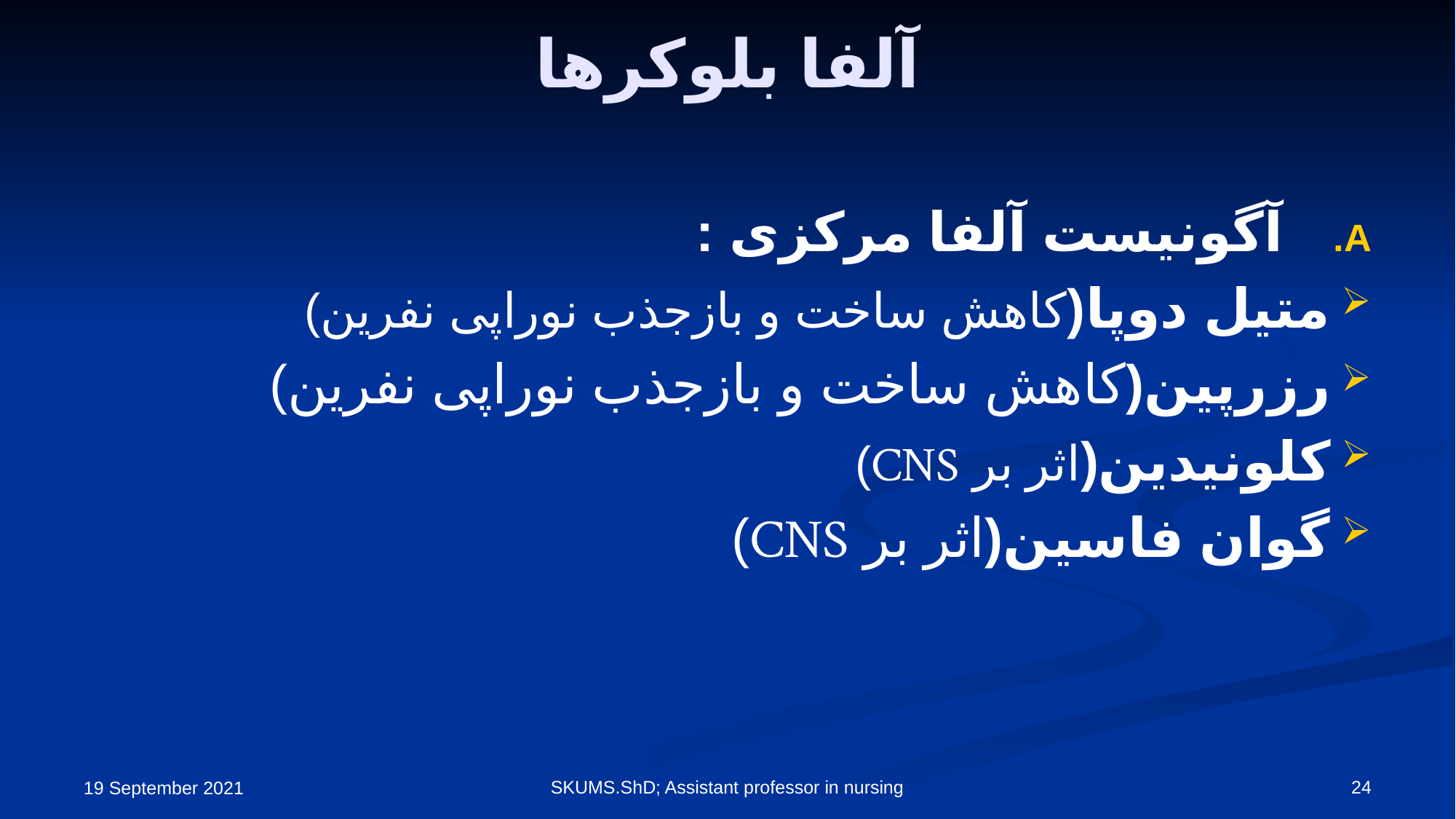

# آلفا بلوكرها
آگونیست آلفا مرکزی :
متیل دوپا(کاهش ساخت و بازجذب نوراپی نفرین)
رزرپین(کاهش ساخت و بازجذب نوراپی نفرین)
کلونیدین(اثر بر CNS)
گوان فاسین(اثر بر CNS)
SKUMS.ShD; Assistant professor in nursing
24
19 September 2021